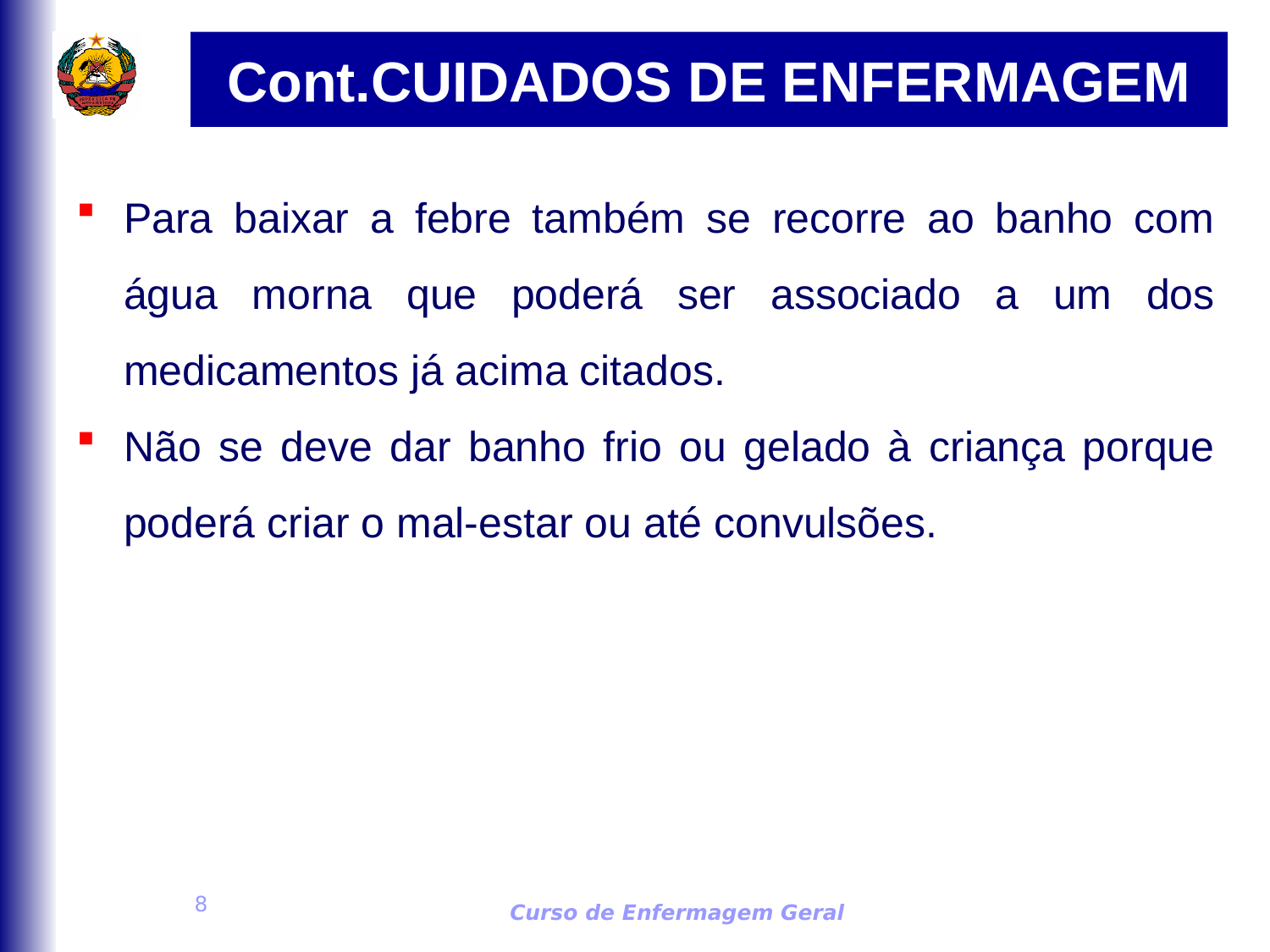

# Cont.CUIDADOS DE ENFERMAGEM
Para baixar a febre também se recorre ao banho com água morna que poderá ser associado a um dos medicamentos já acima citados.
Não se deve dar banho frio ou gelado à criança porque poderá criar o mal-estar ou até convulsões.
8
Curso de Enfermagem Geral